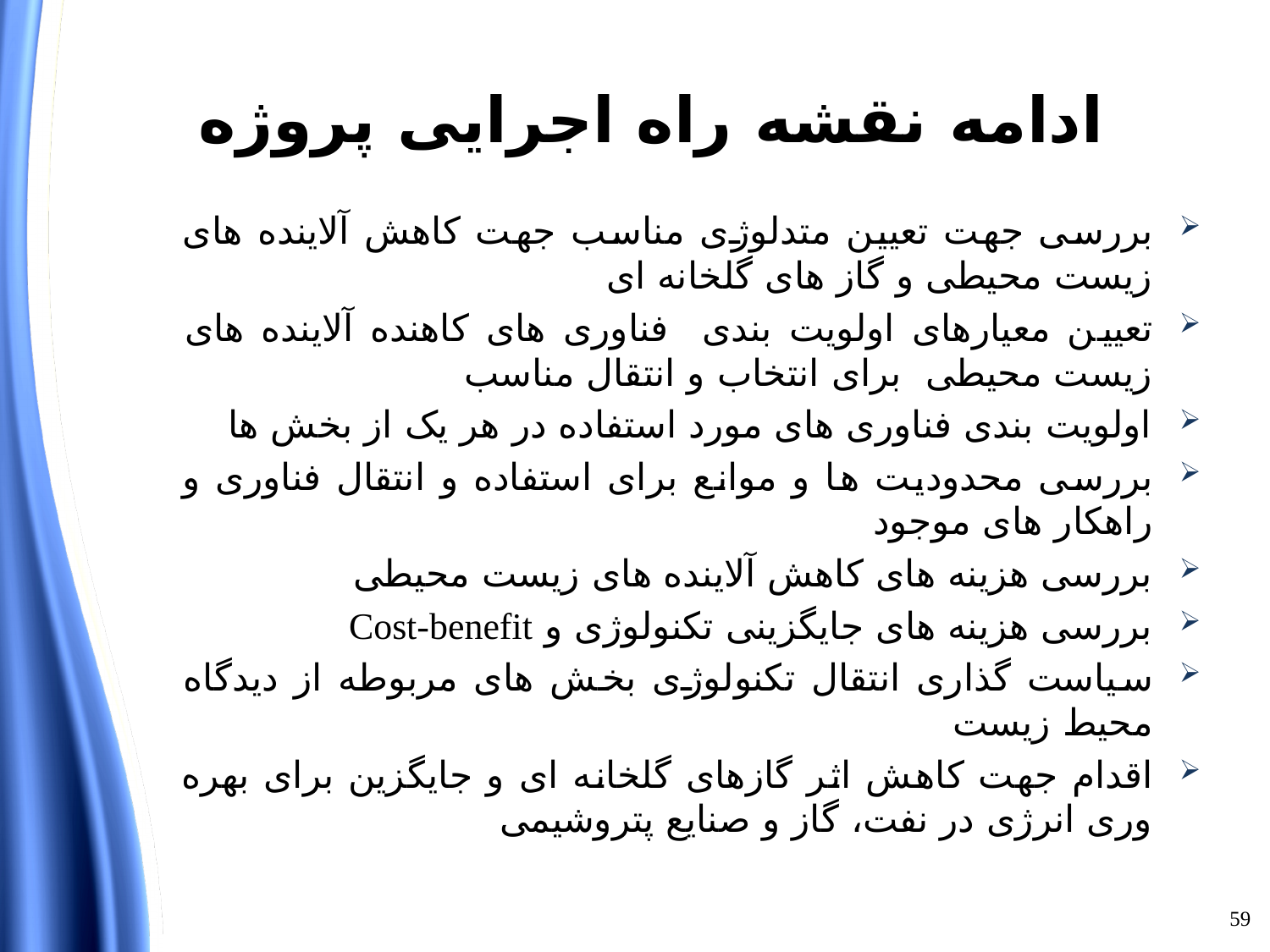

# ادامه نقشه راه اجرایی پروژه
بررسی جهت تعیین متدلوژی مناسب جهت کاهش آلاینده های زیست محیطی و گاز های گلخانه ای
تعیین معیارهای اولویت بندی  فناوری های کاهنده آلاینده های زیست محیطی  برای انتخاب و انتقال مناسب
اولویت بندی فناوری های مورد استفاده در هر یک از بخش ها
بررسی محدودیت ها و موانع برای استفاده و انتقال فناوری و راهکار های موجود
بررسی هزینه های کاهش آلاینده های زیست محیطی
بررسی هزینه های جایگزینی تکنولوژی و Cost-benefit
سیاست گذاری انتقال تکنولوژی بخش های مربوطه از دیدگاه محیط زیست
اقدام جهت کاهش اثر گازهای گلخانه ای و جایگزین برای بهره وری انرژی در نفت، گاز و صنایع پتروشیمی
59